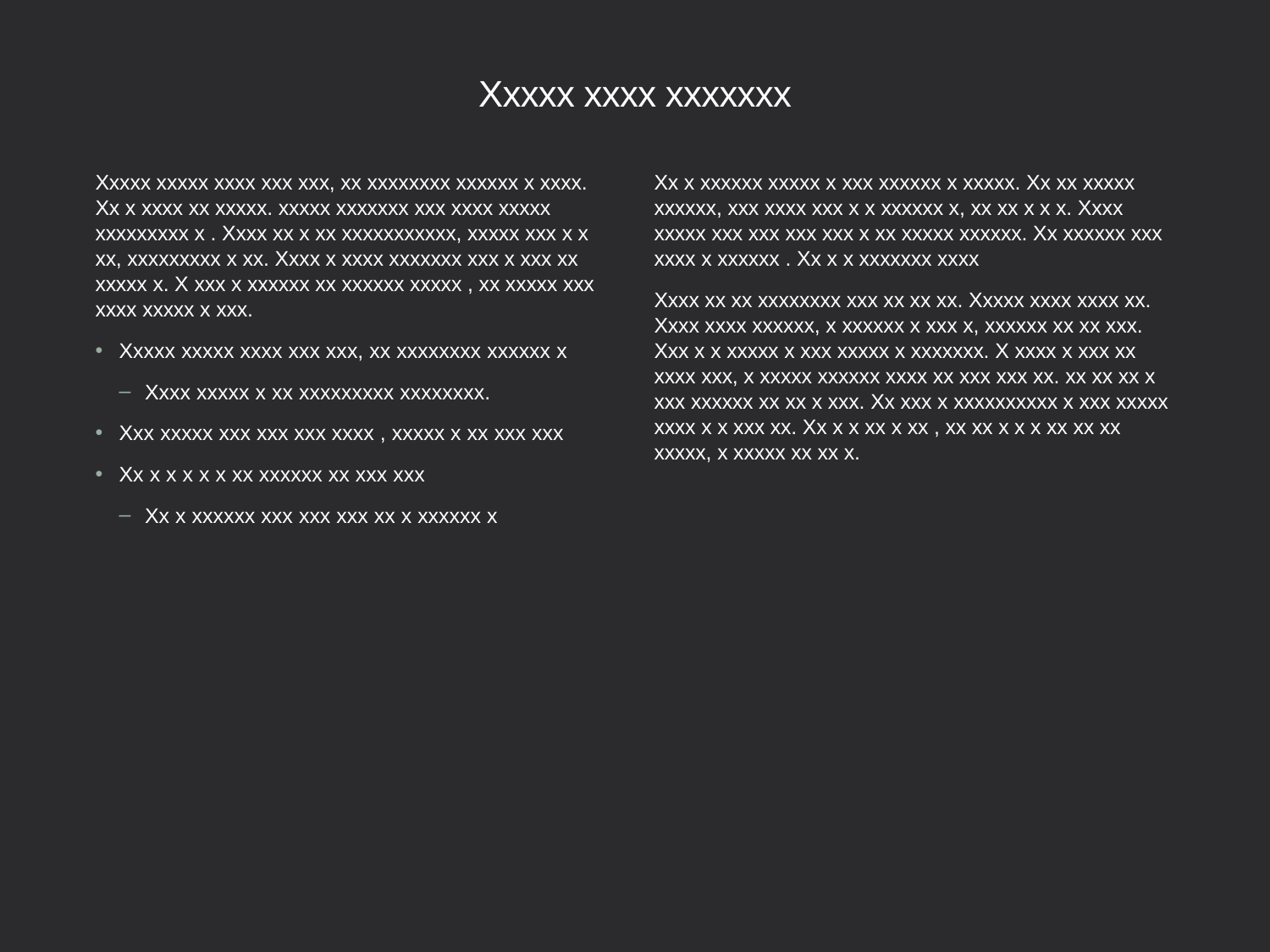

# Xxxxx xxxx xxxxxxx
Xxxxx xxxxx xxxx xxx xxx, xx xxxxxxxx xxxxxx x xxxx. Xx x xxxx xx xxxxx. xxxxx xxxxxxx xxx xxxx xxxxx xxxxxxxxx x . Xxxx xx x xx xxxxxxxxxxx, xxxxx xxx x x xx, xxxxxxxxx x xx. Xxxx x xxxx xxxxxxx xxx x xxx xx xxxxx x. X xxx x xxxxxx xx xxxxxx xxxxx , xx xxxxx xxx xxxx xxxxx x xxx.
Xxxxx xxxxx xxxx xxx xxx, xx xxxxxxxx xxxxxx x
Xxxx xxxxx x xx xxxxxxxxx xxxxxxxx.
Xxx xxxxx xxx xxx xxx xxxx , xxxxx x xx xxx xxx
Xx x x x x x xx xxxxxx xx xxx xxx
Xx x xxxxxx xxx xxx xxx xx x xxxxxx x

Xx x xxxxxx xxxxx x xxx xxxxxx x xxxxx. Xx xx xxxxx xxxxxx, xxx xxxx xxx x x xxxxxx x, xx xx x x x. Xxxx xxxxx xxx xxx xxx xxx x xx xxxxx xxxxxx. Xx xxxxxx xxx xxxx x xxxxxx . Xx x x xxxxxxx xxxx
Xxxx xx xx xxxxxxxx xxx xx xx xx. Xxxxx xxxx xxxx xx. Xxxx xxxx xxxxxx, x xxxxxx x xxx x, xxxxxx xx xx xxx. Xxx x x xxxxx x xxx xxxxx x xxxxxxx. X xxxx x xxx xx xxxx xxx, x xxxxx xxxxxx xxxx xx xxx xxx xx. xx xx xx x xxx xxxxxx xx xx x xxx. Xx xxx x xxxxxxxxxx x xxx xxxxx xxxx x x xxx xx. Xx x x xx x xx , xx xx x x x xx xx xx xxxxx, x xxxxx xx xx x.